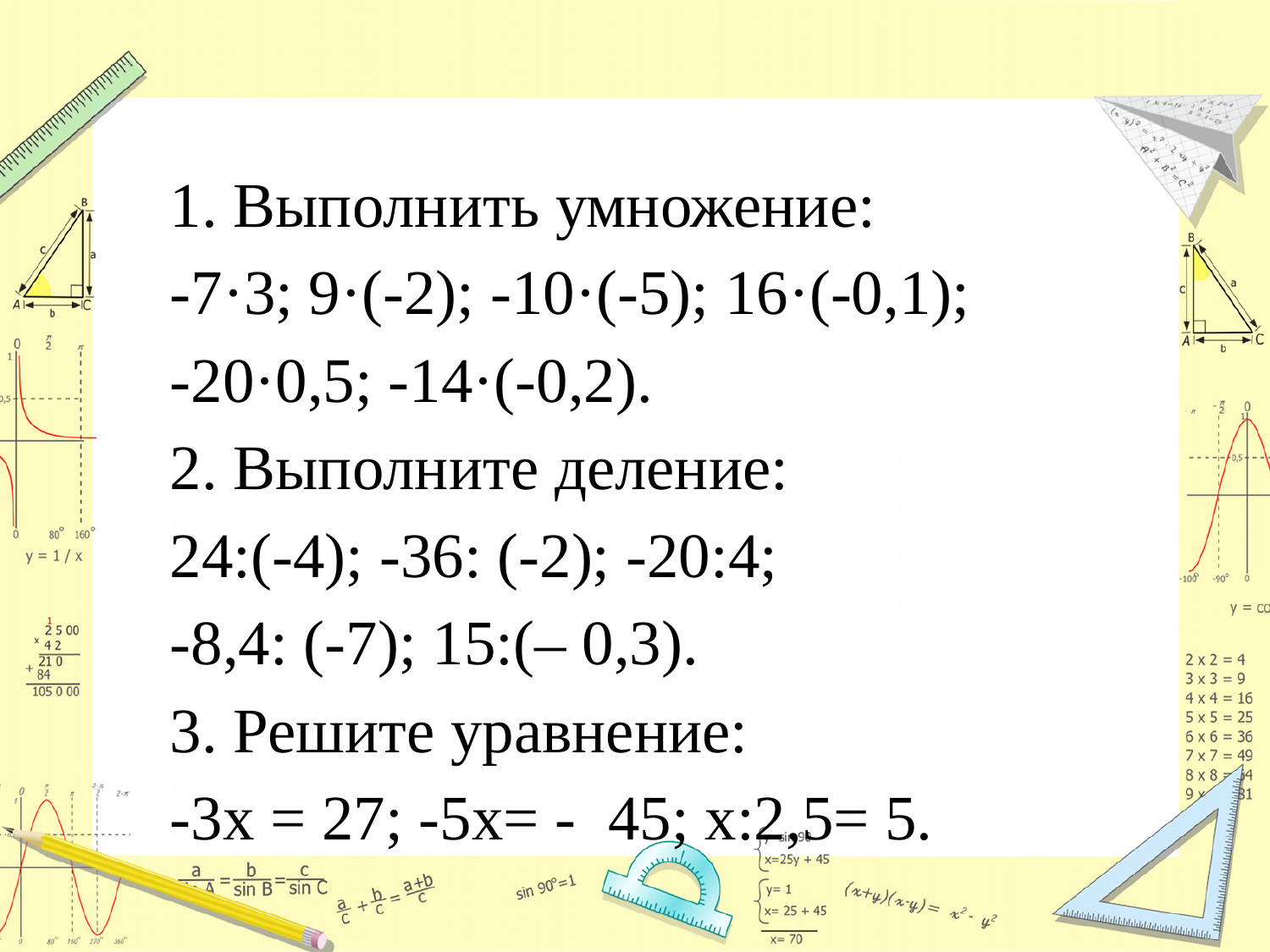

#
1. Выполнить умножение:
-7·3; 9·(-2); -10·(-5); 16·(-0,1);
-20·0,5; -14·(-0,2).
2. Выполните деление:
24:(-4); -36: (-2); -20:4;
-8,4: (-7); 15:(– 0,3).
3. Решите уравнение:
-3x = 27; -5x= -  45; x:2,5= 5.